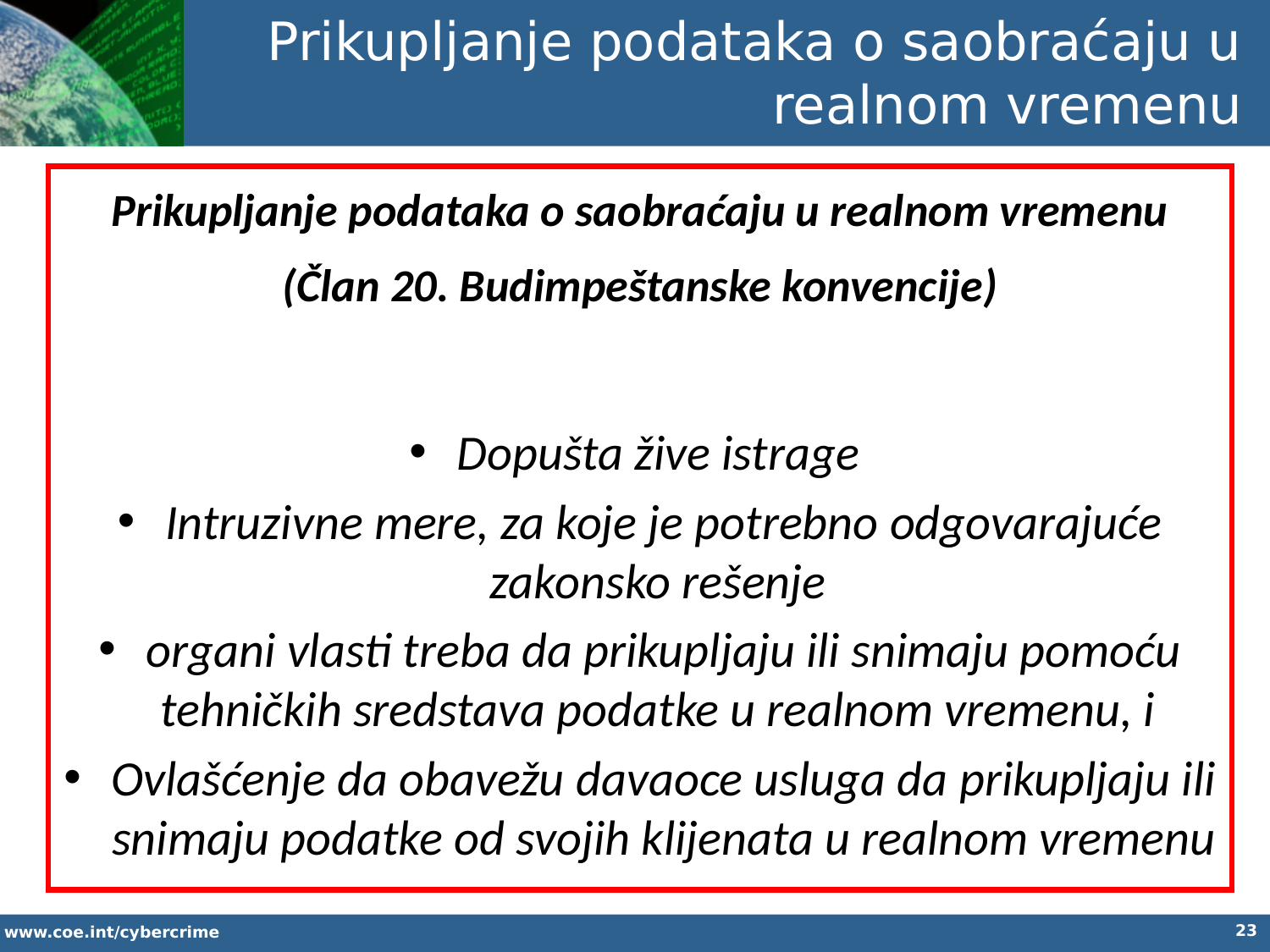

Prikupljanje podataka o saobraćaju u realnom vremenu
Prikupljanje podataka o saobraćaju u realnom vremenu
(Član 20. Budimpeštanske konvencije)

Dopušta žive istrage
Intruzivne mere, za koje je potrebno odgovarajuće zakonsko rešenje
organi vlasti treba da prikupljaju ili snimaju pomoću tehničkih sredstava podatke u realnom vremenu, i
Ovlašćenje da obavežu davaoce usluga da prikupljaju ili snimaju podatke od svojih klijenata u realnom vremenu